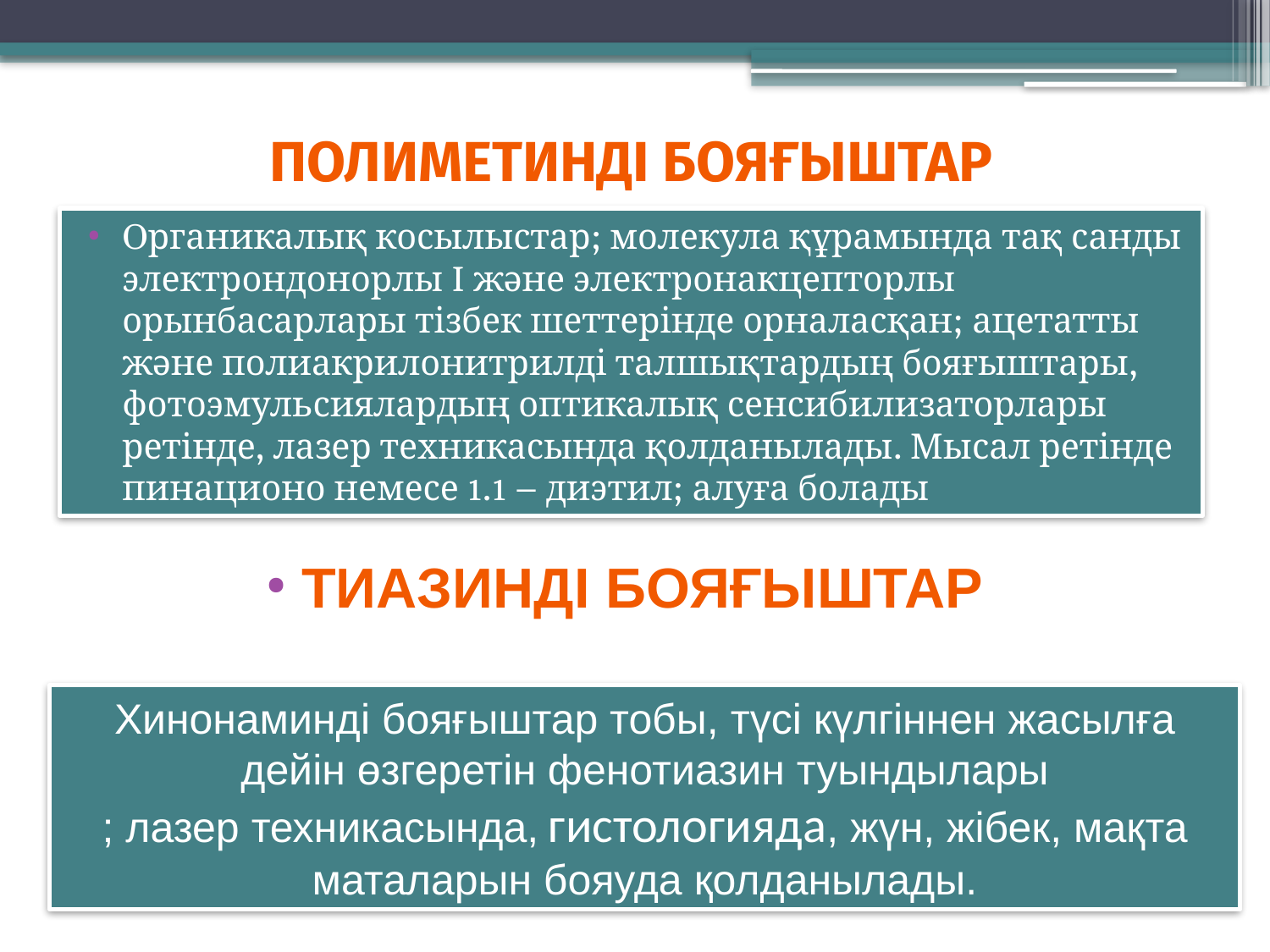

# Полиметинді бояғыштар
Oрганикалық косылыстар; молекула құрамында тақ санды электрондонорлы I және электронакцепторлы орынбасарлары тізбек шеттерінде орналасқан; ацетатты және полиакрилонитрилді талшықтардың бояғыштары, фотоэмульсиялардың оптикалық сенсибилизаторлары ретінде, лазер техникасында қолданылады. Мысал ретінде пинационо немесе 1.1 – диэтил; алуға болады

Тиазинді бояғыштар
Хинонаминді бояғыштар тобы, түсі күлгіннен жасылға дейін өзгеретін фенотиазин туындылары
; лазер техникасында, гистологияда, жүн, жібек, мақта маталарын бояуда қолданылады.